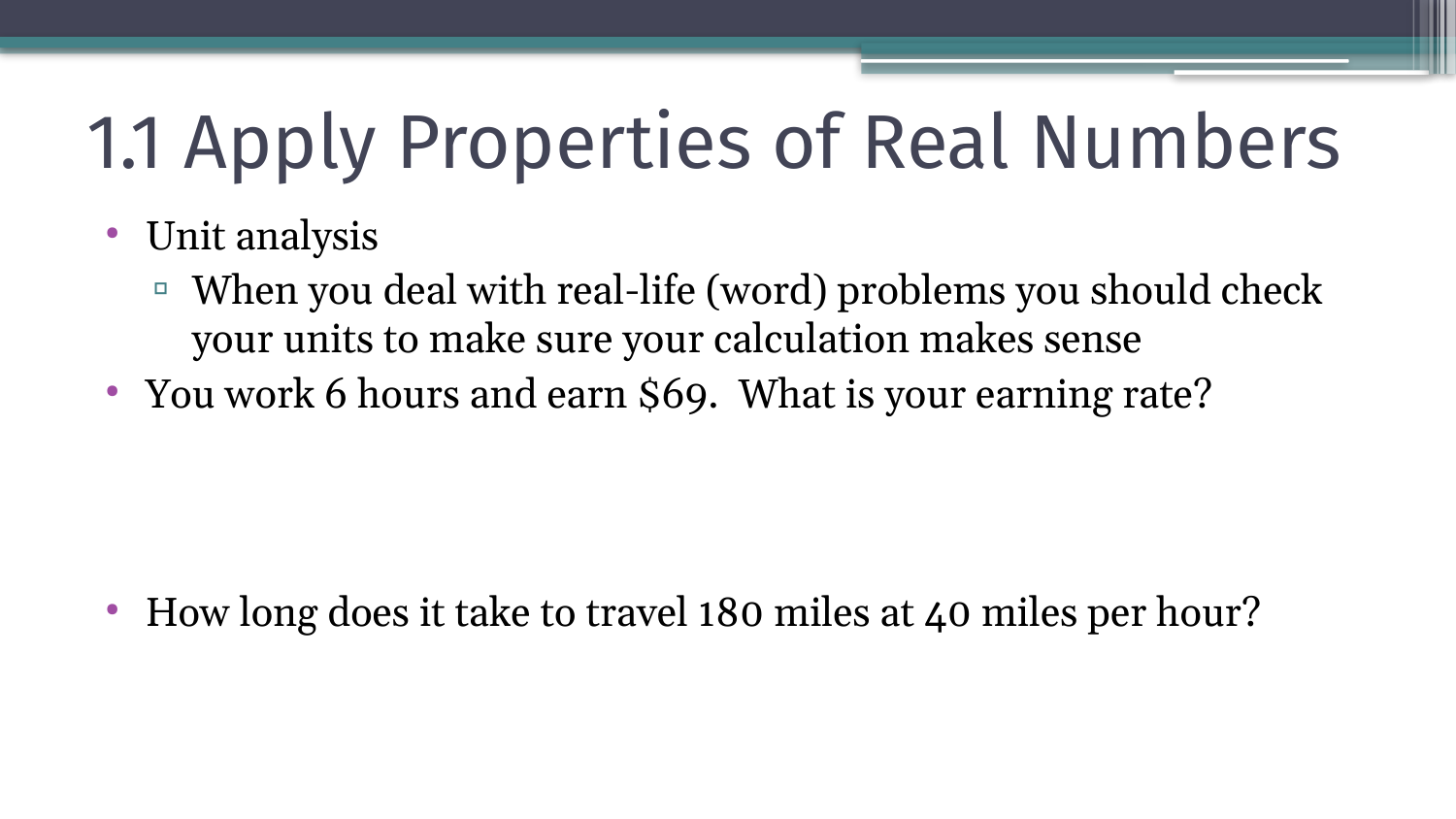

# 1.1 Apply Properties of Real Numbers
Unit analysis
When you deal with real-life (word) problems you should check your units to make sure your calculation makes sense
You work 6 hours and earn $69.  What is your earning rate?

How long does it take to travel 180 miles at 40 miles per hour?